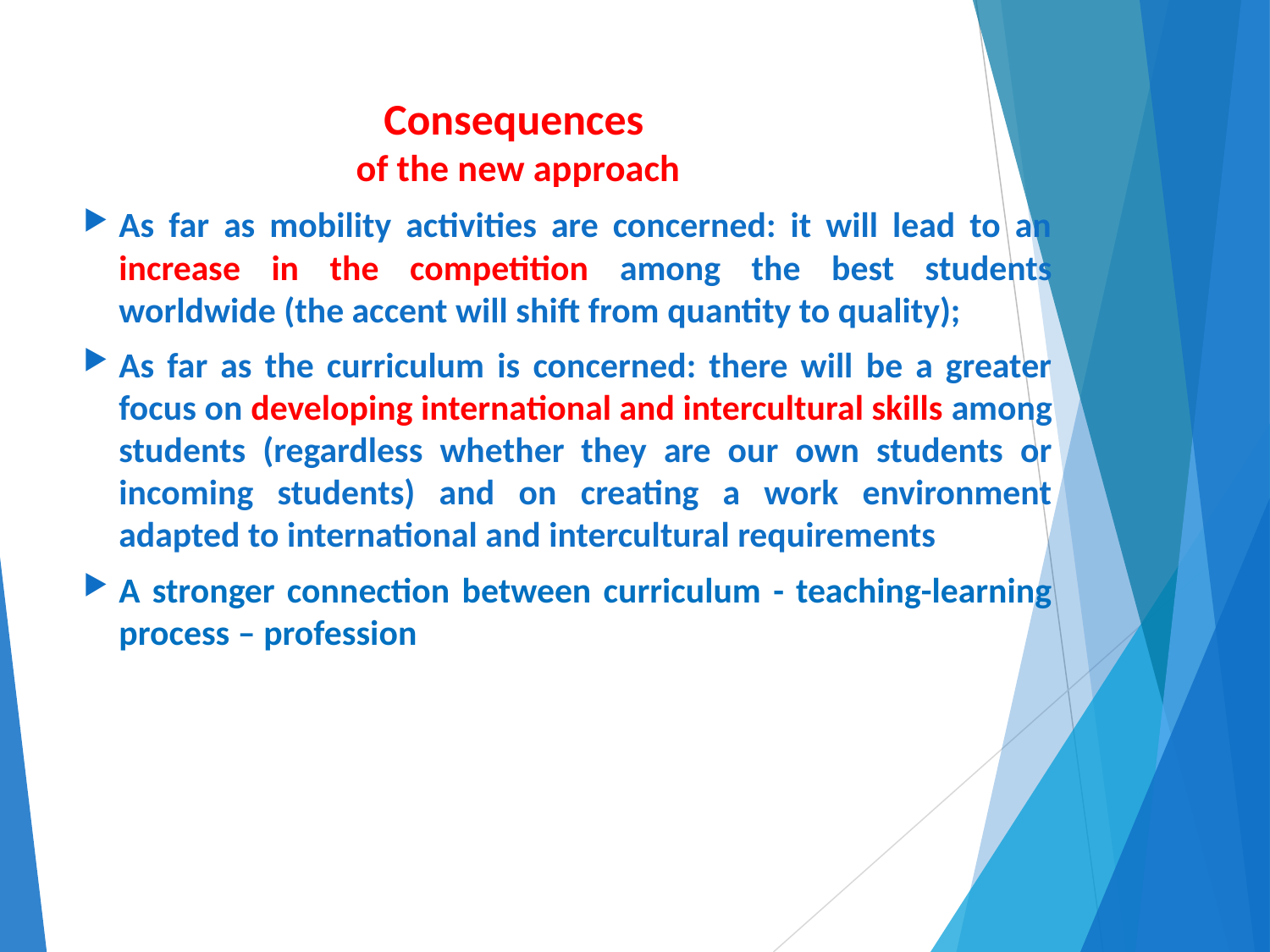

# Consequences of the new approach
As far as mobility activities are concerned: it will lead to an increase in the competition among the best students worldwide (the accent will shift from quantity to quality);
As far as the curriculum is concerned: there will be a greater focus on developing international and intercultural skills among students (regardless whether they are our own students or incoming students) and on creating a work environment adapted to international and intercultural requirements
A stronger connection between curriculum - teaching-learning process – profession